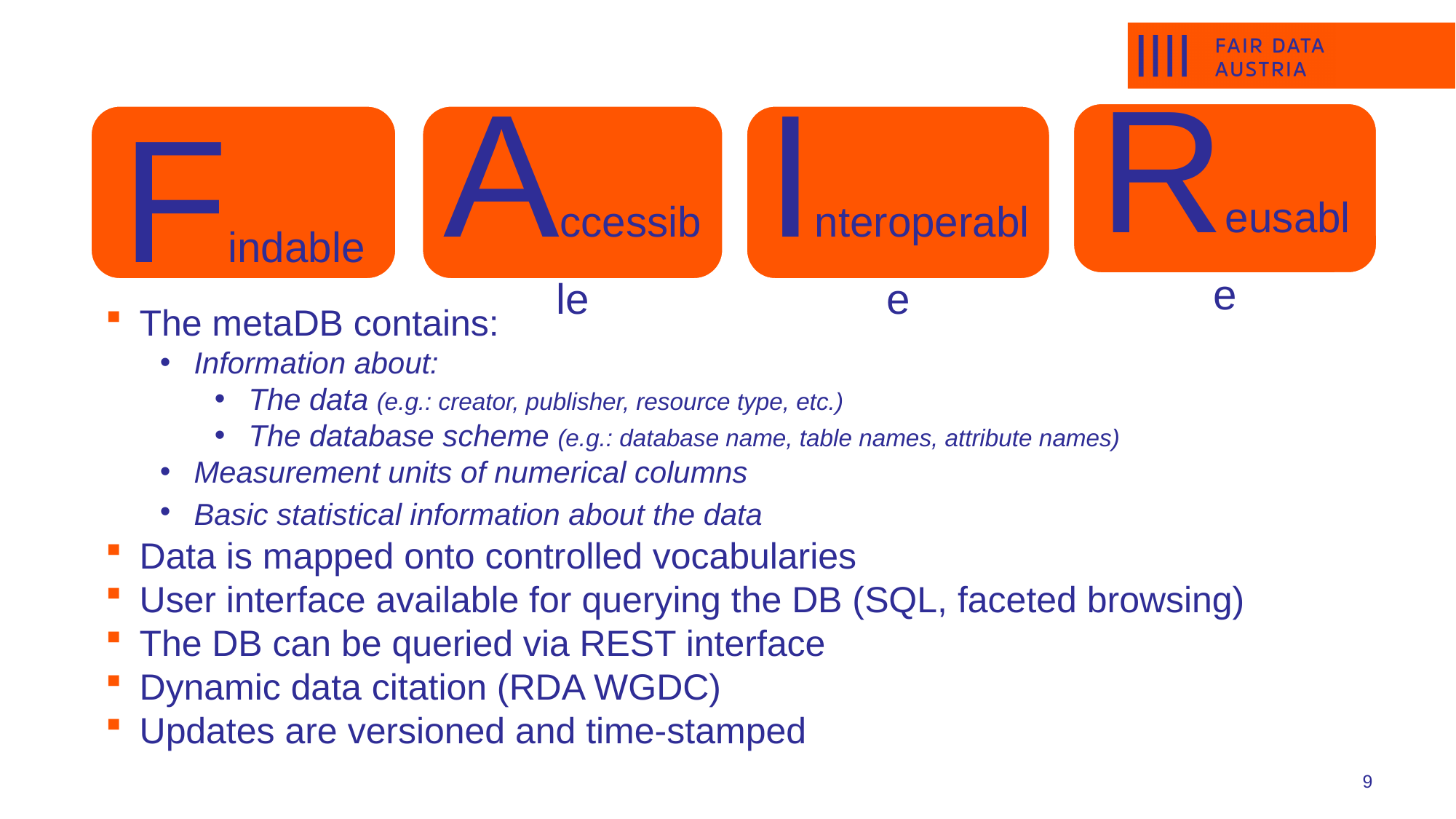

Reusable
Findable
Accessible
Interoperable

The metaDB contains:
Information about:
The data (e.g.: creator, publisher, resource type, etc.)
The database scheme (e.g.: database name, table names, attribute names)
Measurement units of numerical columns
Basic statistical information about the data
Data is mapped onto controlled vocabularies
User interface available for querying the DB (SQL, faceted browsing)
The DB can be queried via REST interface
Dynamic data citation (RDA WGDC)
Updates are versioned and time-stamped